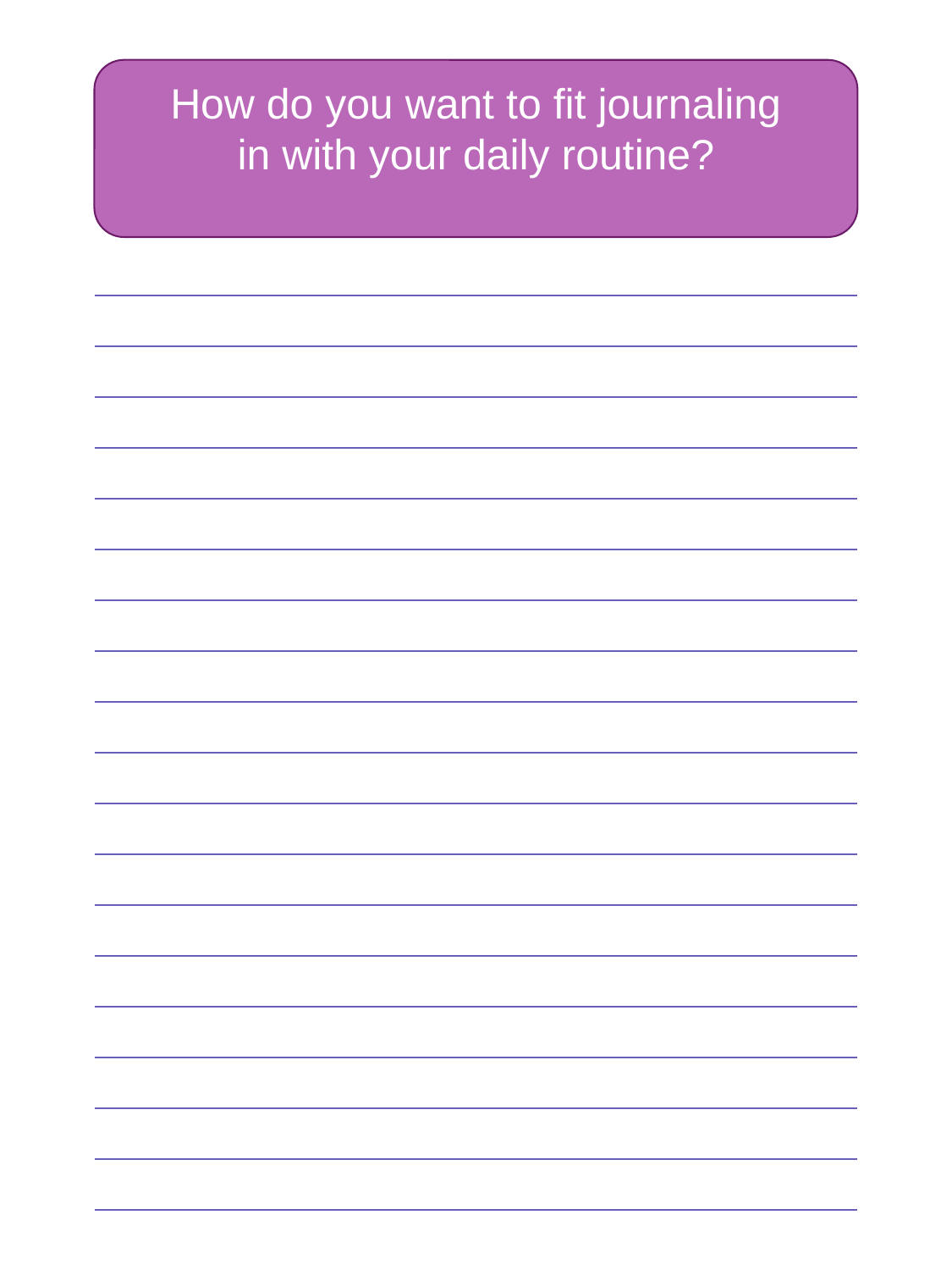

How do you want to fit journaling in with your daily routine?
|  |
| --- |
|  |
|  |
|  |
|  |
|  |
|  |
|  |
|  |
|  |
|  |
|  |
|  |
|  |
|  |
|  |
|  |
|  |